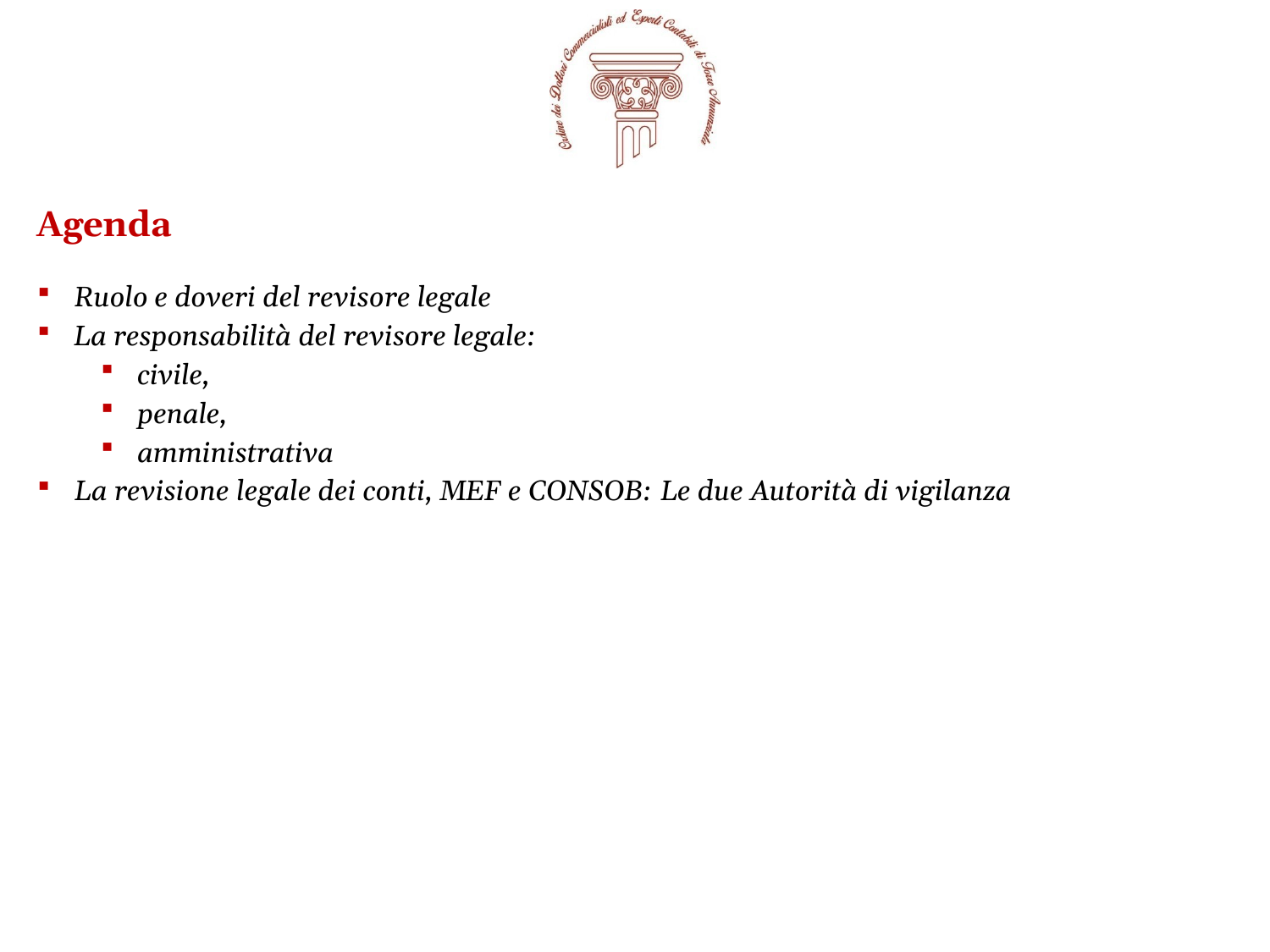

# Agenda
Ruolo e doveri del revisore legale
La responsabilità del revisore legale:
civile,
penale,
amministrativa
La revisione legale dei conti, MEF e CONSOB: Le due Autorità di vigilanza
Formazione Specialistica Revisione Legale